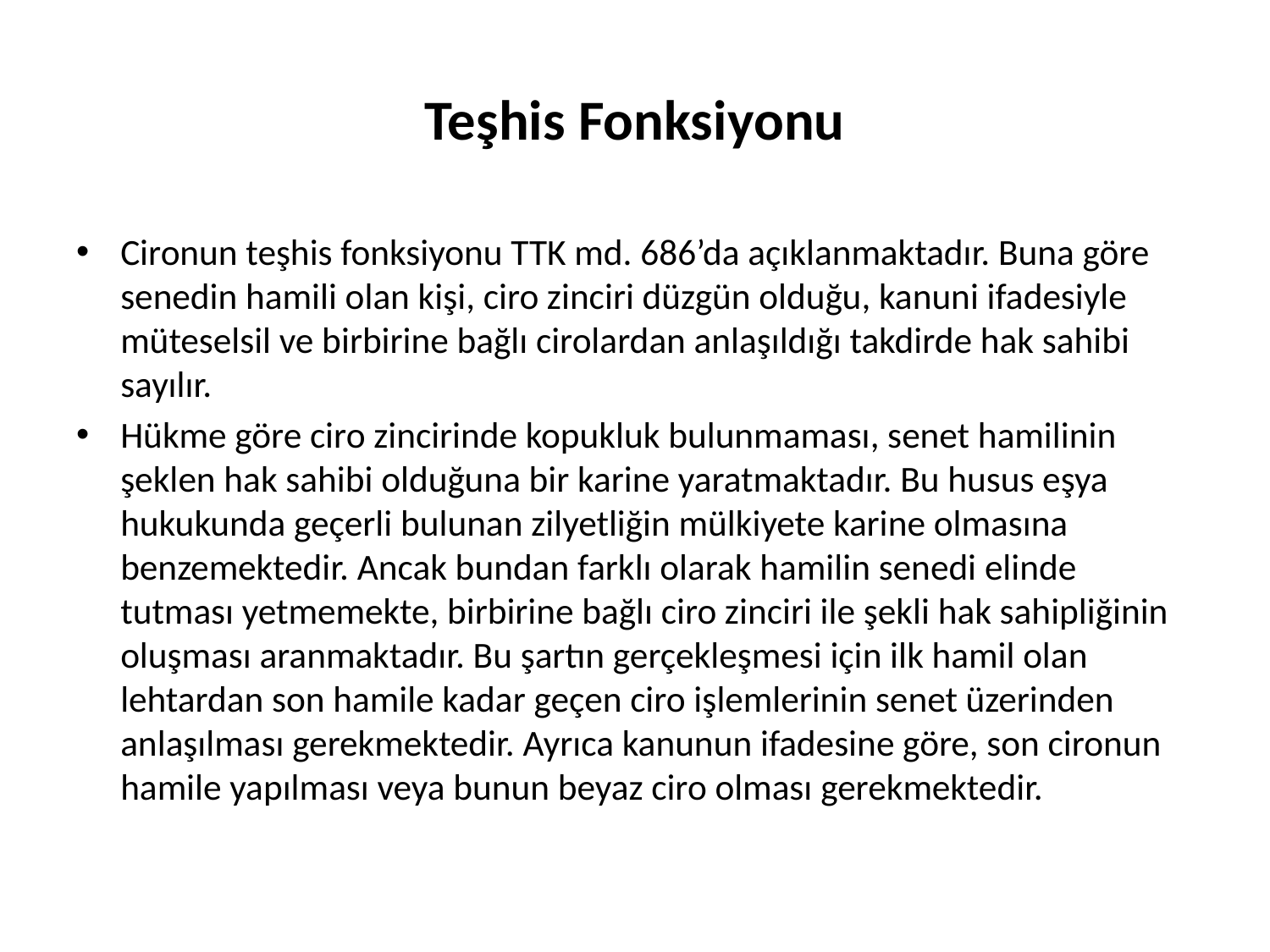

# Teşhis Fonksiyonu
Cironun teşhis fonksiyonu TTK md. 686’da açıklanmaktadır. Buna göre senedin hamili olan kişi, ciro zinciri düzgün olduğu, kanuni ifadesiyle müteselsil ve birbirine bağlı cirolardan anlaşıldığı takdirde hak sahibi sayılır.
Hükme göre ciro zincirinde kopukluk bulunmaması, senet hamilinin şeklen hak sahibi olduğuna bir karine yaratmaktadır. Bu husus eşya hukukunda geçerli bulunan zilyetliğin mülkiyete karine olmasına benzemektedir. Ancak bundan farklı olarak hamilin senedi elinde tutması yetmemekte, birbirine bağlı ciro zinciri ile şekli hak sahipliğinin oluşması aranmaktadır. Bu şartın gerçekleşmesi için ilk hamil olan lehtardan son hamile kadar geçen ciro işlemlerinin senet üzerinden anlaşılması gerekmektedir. Ayrıca kanunun ifadesine göre, son cironun hamile yapılması veya bunun beyaz ciro olması gerekmektedir.